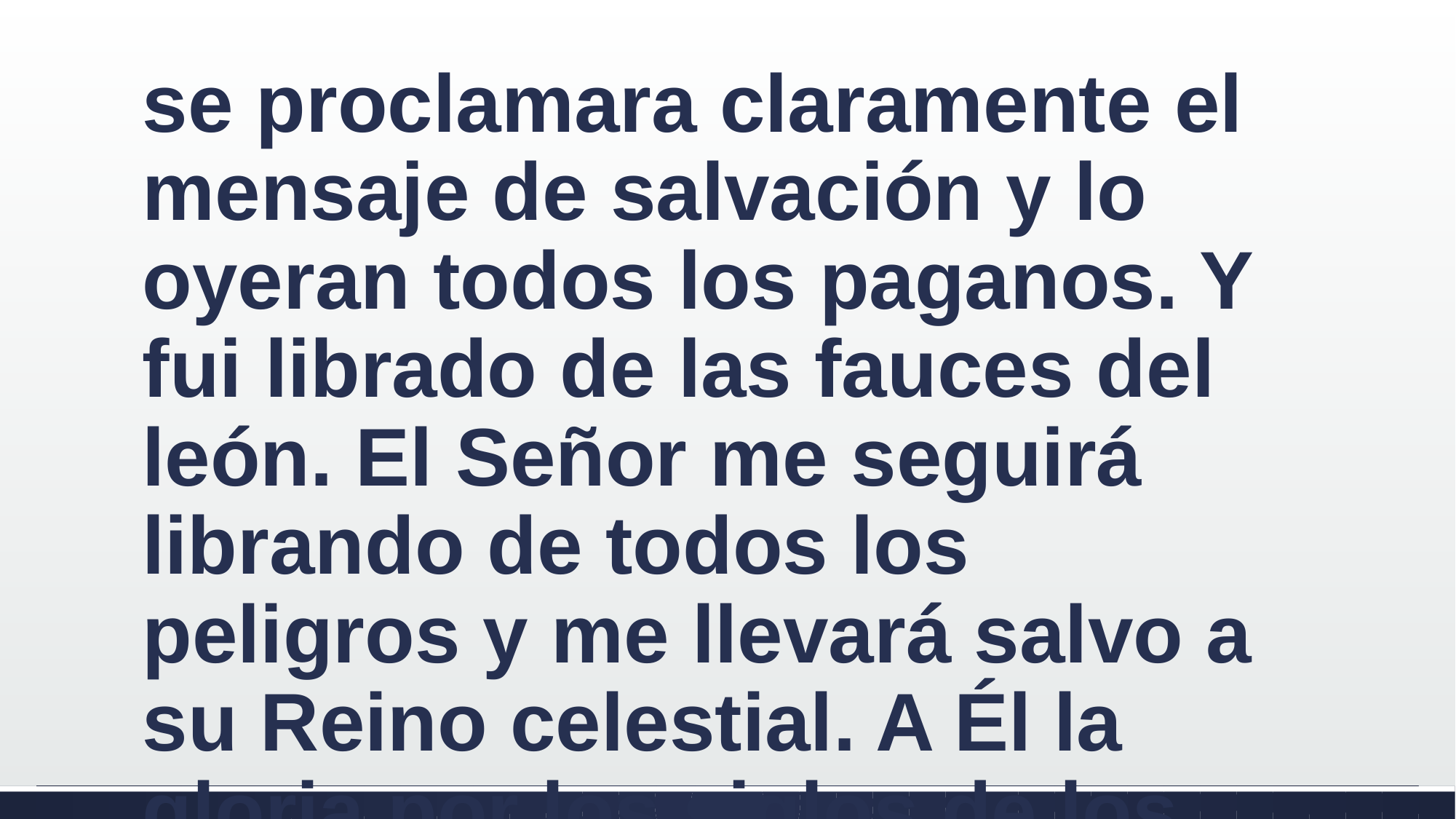

se proclamara claramente el mensaje de salvación y lo oyeran todos los paganos. Y fui librado de las fauces del león. El Señor me seguirá librando de todos los peligros y me llevará salvo a su Reino celestial. A Él la gloria por los siglos de los siglos.
#